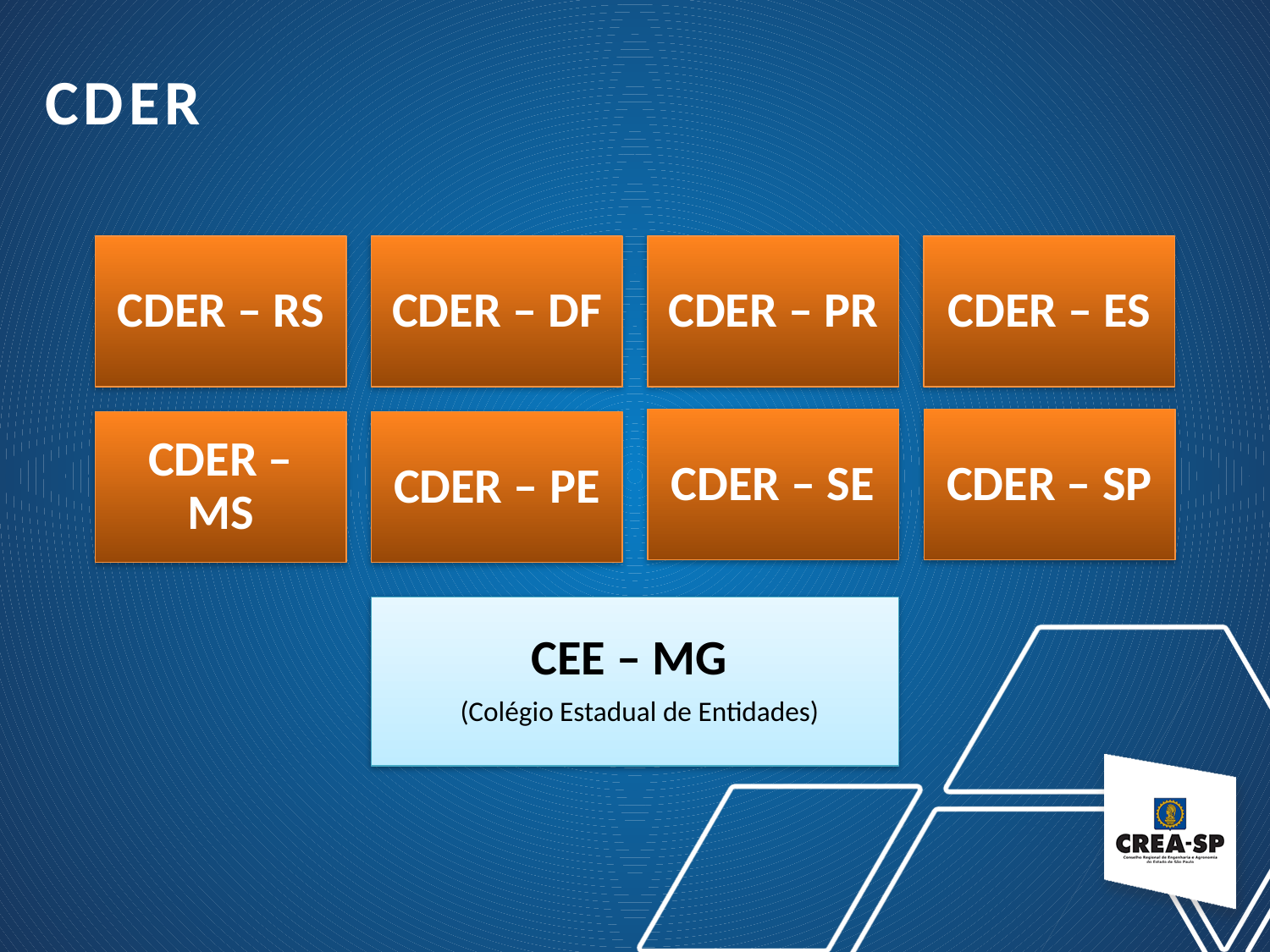

CDER
CDER – RS
CDER – DF
CDER – PR
CDER – ES
CDER – SE
CDER – SP
CDER – MS
CDER – PE
CEE – MG
 (Colégio Estadual de Entidades)